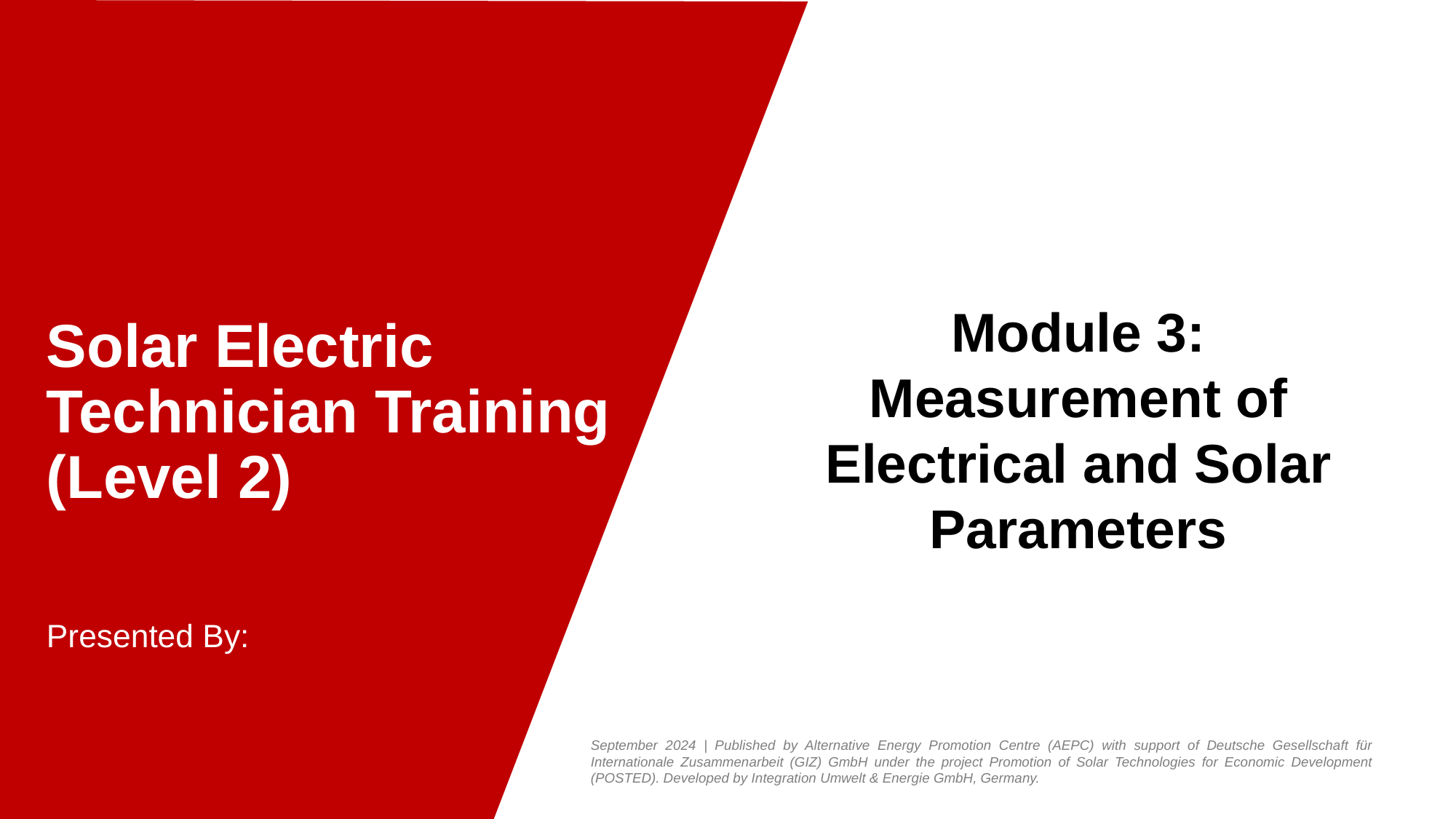

Module 3: Measurement of Electrical and Solar Parameters
Solar Electric Technician Training (Level 2)

Presented By: